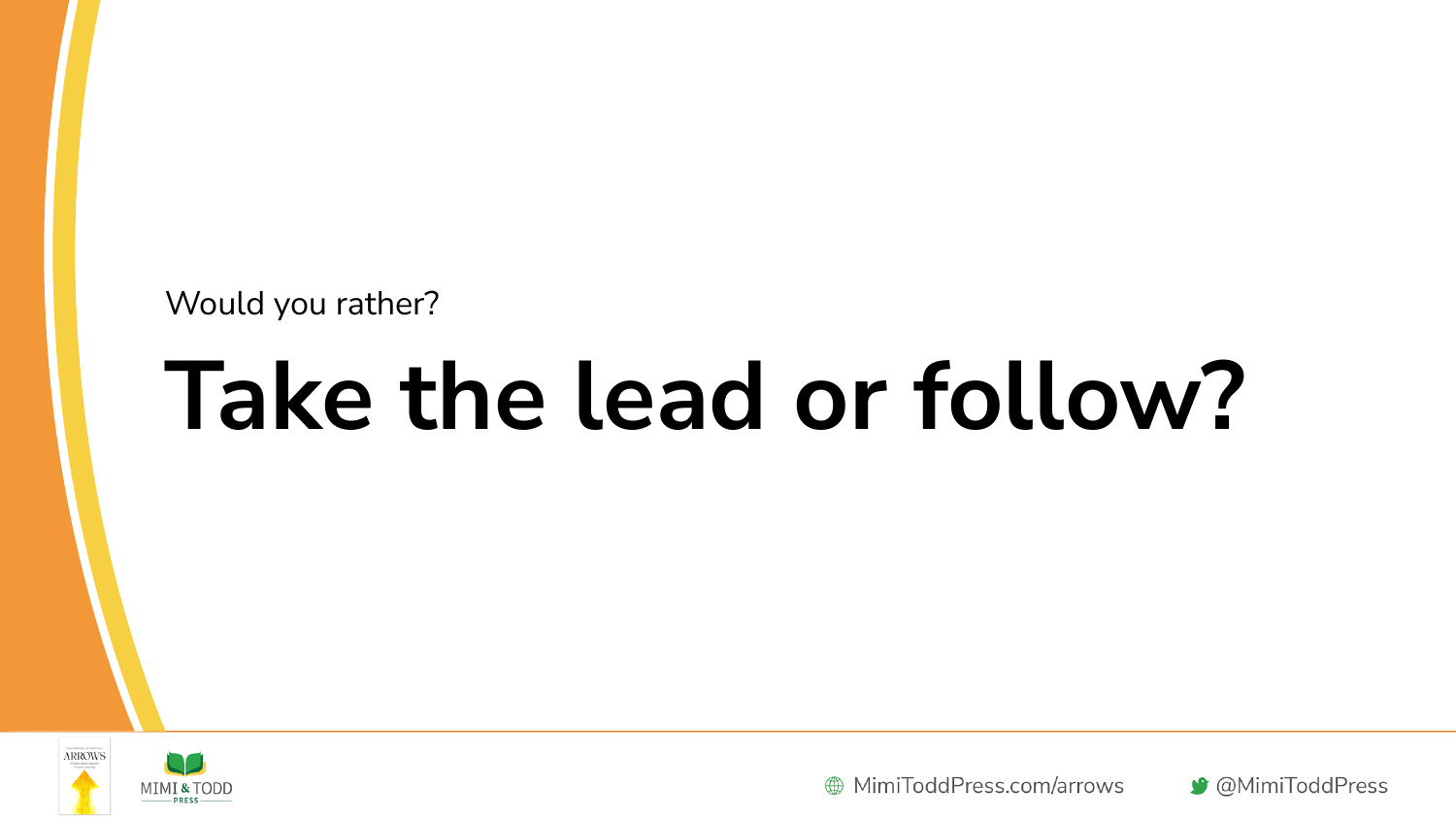

Would you rather?
# Take the lead or follow?